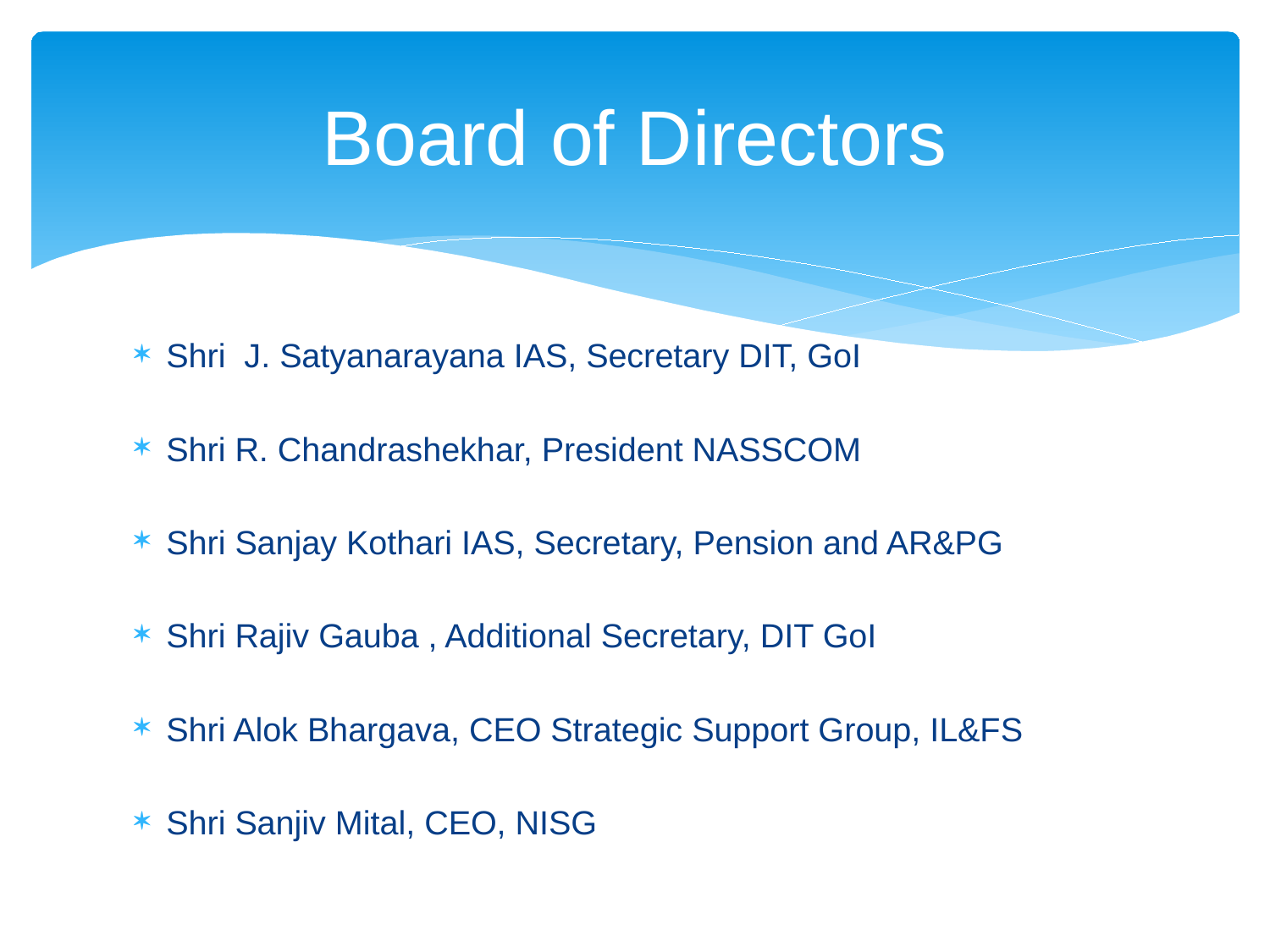

# Board of Directors
Shri  J. Satyanarayana IAS, Secretary DIT, GoI

Shri R. Chandrashekhar, President NASSCOM

Shri Sanjay Kothari IAS, Secretary, Pension and AR&PG

Shri Rajiv Gauba , Additional Secretary, DIT GoI

Shri Alok Bhargava, CEO Strategic Support Group, IL&FS

Shri Sanjiv Mital, CEO, NISG